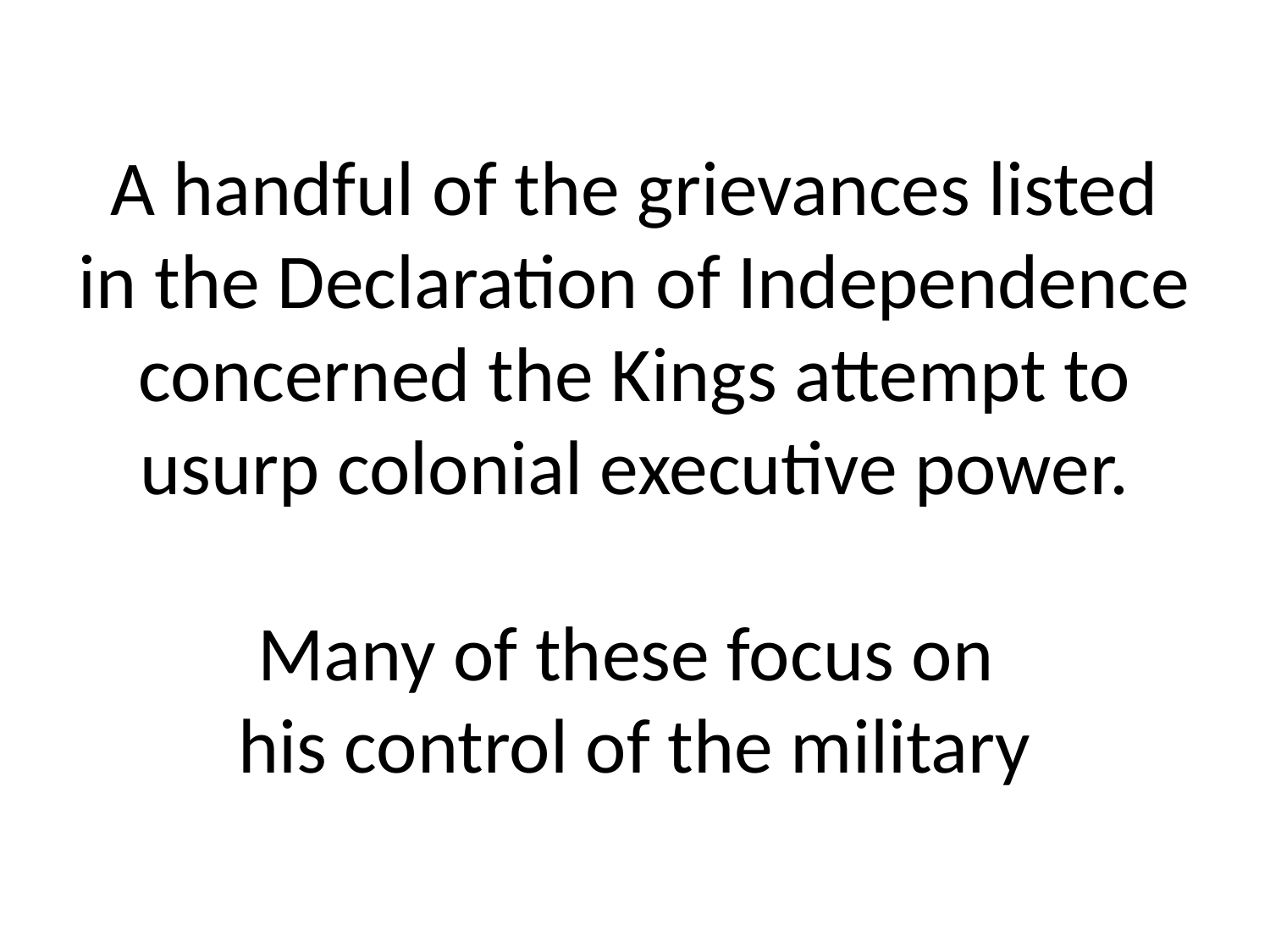

# A handful of the grievances listed in the Declaration of Independence concerned the Kings attempt to usurp colonial executive power. Many of these focus on his control of the military